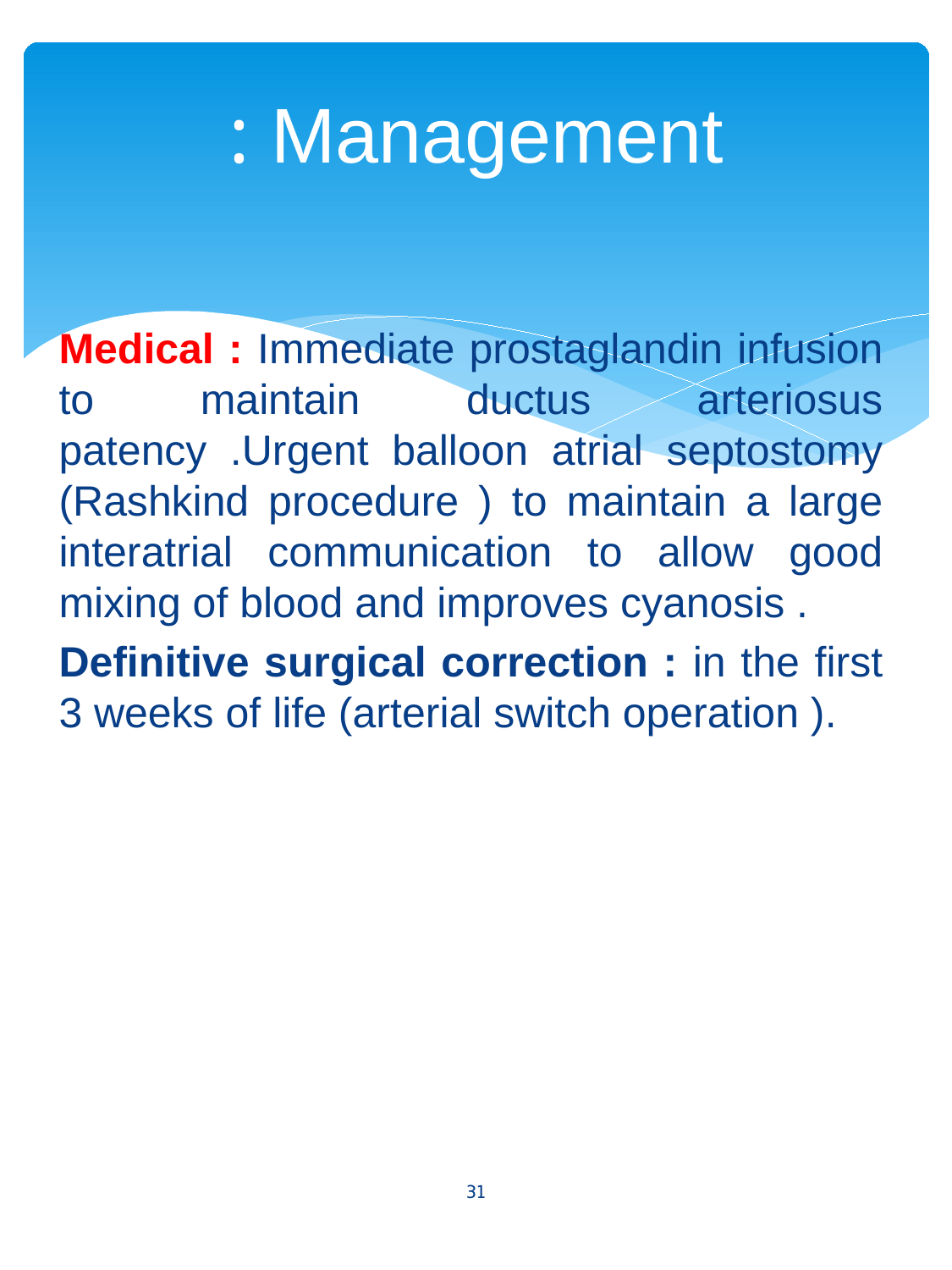

# Management :
Medical : Immediate prostaglandin infusion to maintain ductus arteriosus patency .Urgent balloon atrial septostomy (Rashkind procedure ) to maintain a large interatrial communication to allow good mixing of blood and improves cyanosis .
Definitive surgical correction : in the first 3 weeks of life (arterial switch operation ).

31